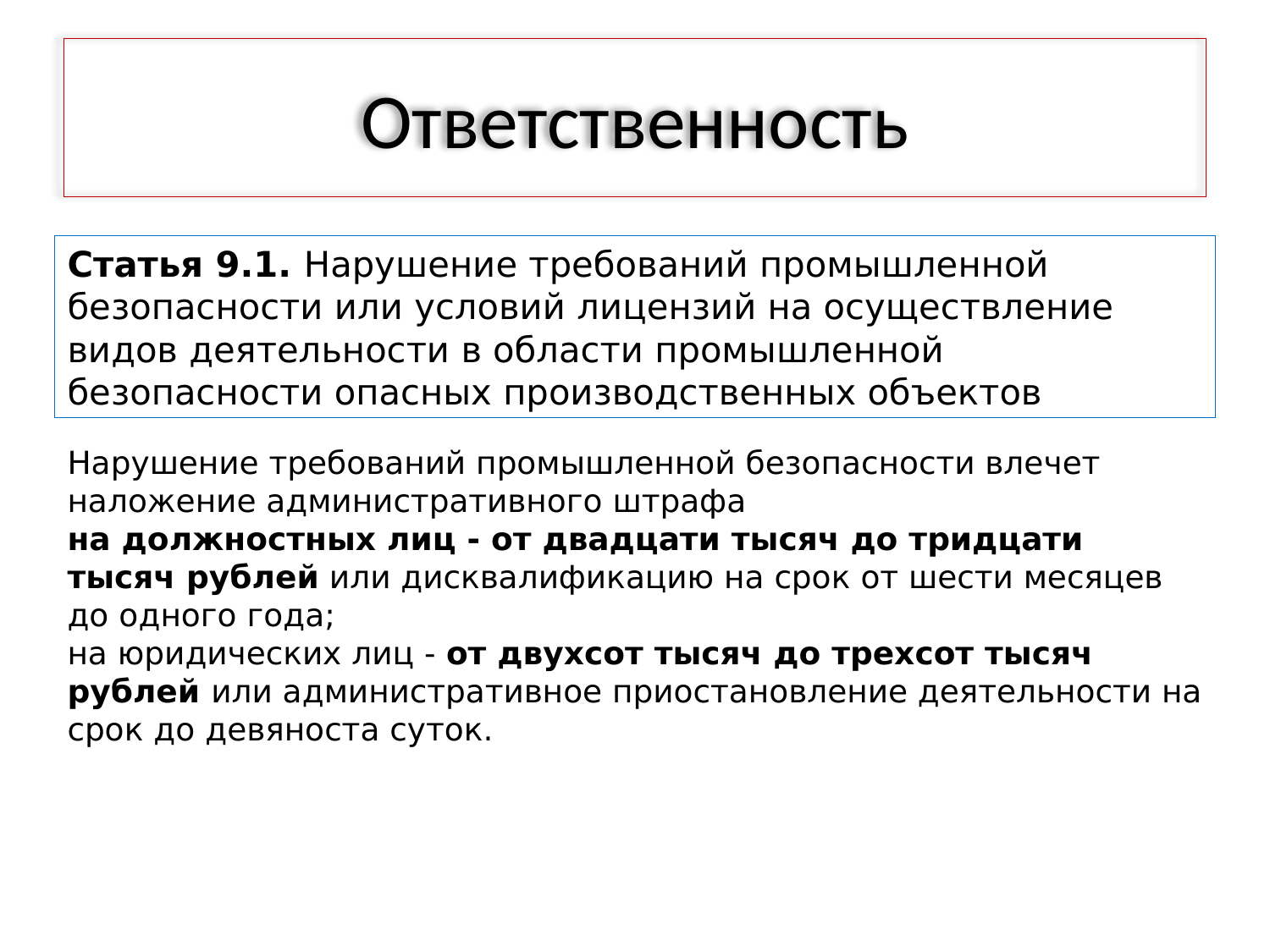

# Ответственность
Статья 9.1. Нарушение требований промышленной безопасности или условий лицензий на осуществление видов деятельности в области промышленной безопасности опасных производственных объектов
Нарушение требований промышленной безопасности влечет наложение административного штрафа
на должностных лиц - от двадцати тысяч до тридцати тысяч рублей или дисквалификацию на срок от шести месяцев до одного года;
на юридических лиц - от двухсот тысяч до трехсот тысяч рублей или административное приостановление деятельности на срок до девяноста суток.